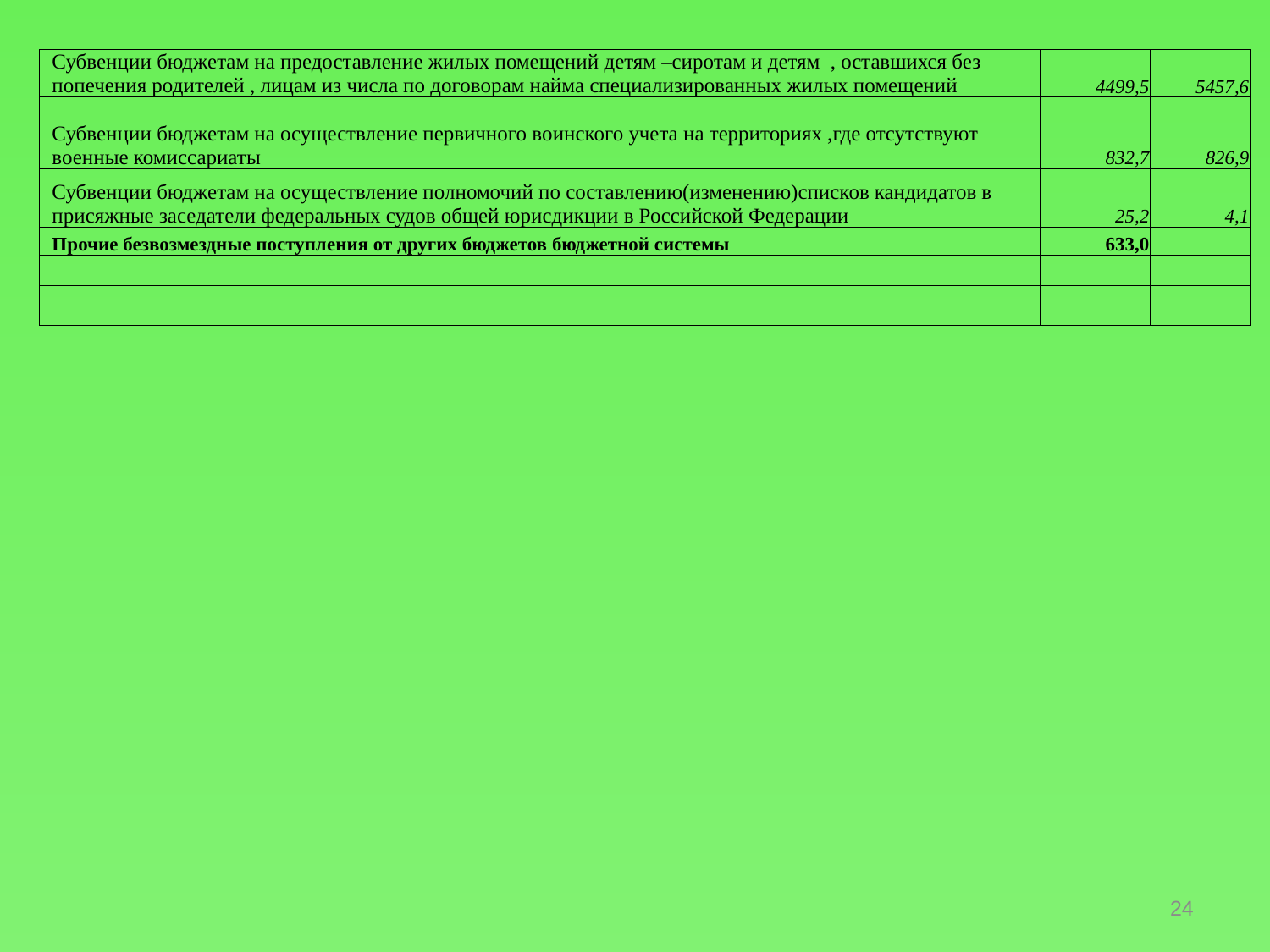

| Субвенции бюджетам на предоставление жилых помещений детям –сиротам и детям , оставшихся без попечения родителей , лицам из числа по договорам найма специализированных жилых помещений | 4499,5 | 5457,6 |
| --- | --- | --- |
| Субвенции бюджетам на осуществление первичного воинского учета на территориях ,где отсутствуют военные комиссариаты | 832,7 | 826,9 |
| Субвенции бюджетам на осуществление полномочий по составлению(изменению)списков кандидатов в присяжные заседатели федеральных судов общей юрисдикции в Российской Федерации | 25,2 | 4,1 |
| Прочие безвозмездные поступления от других бюджетов бюджетной системы | 633,0 |  |
|  |  |  |
|  |  |  |
24